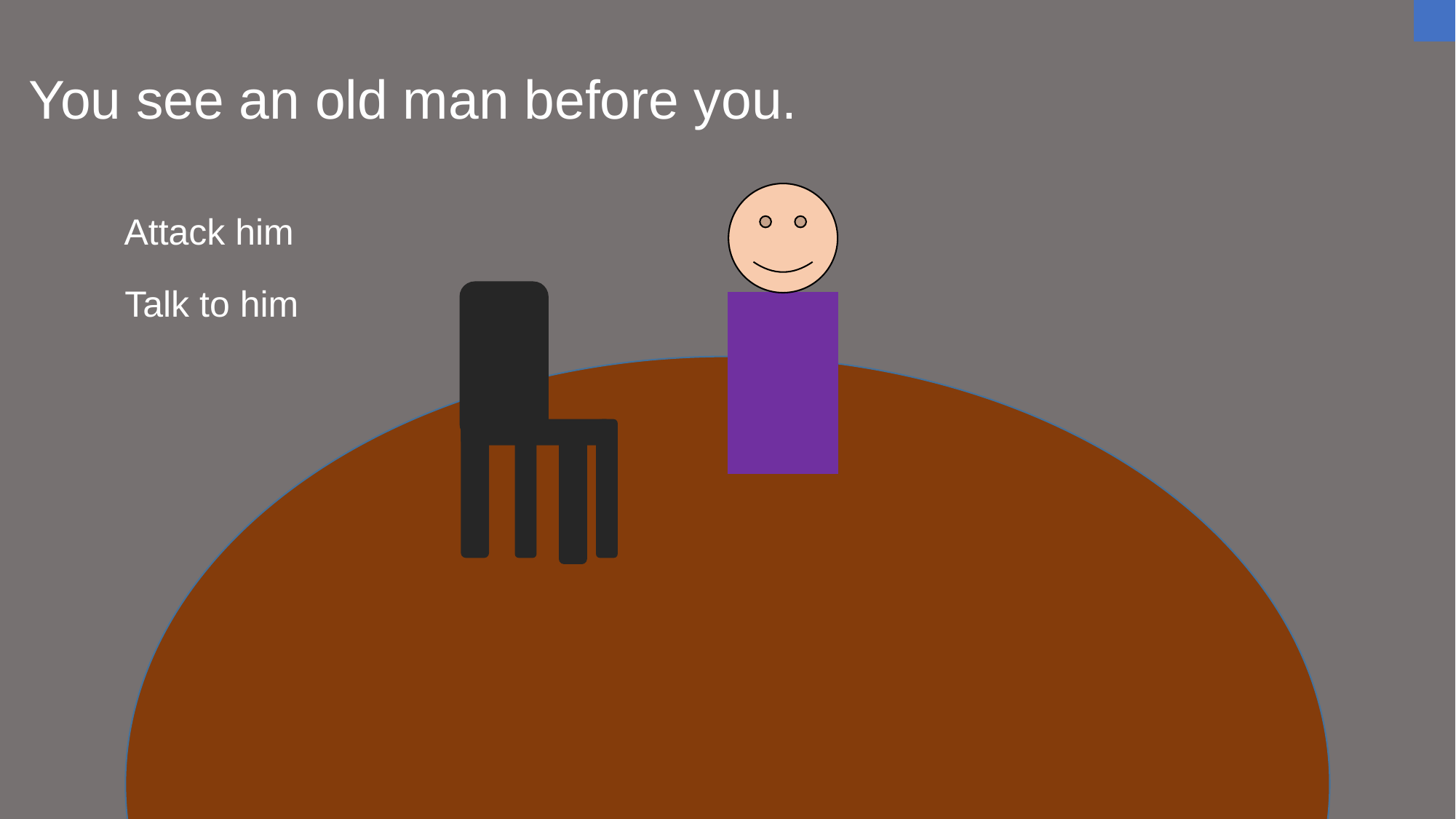

# You see an old man before you.

Attack him
Talk to him